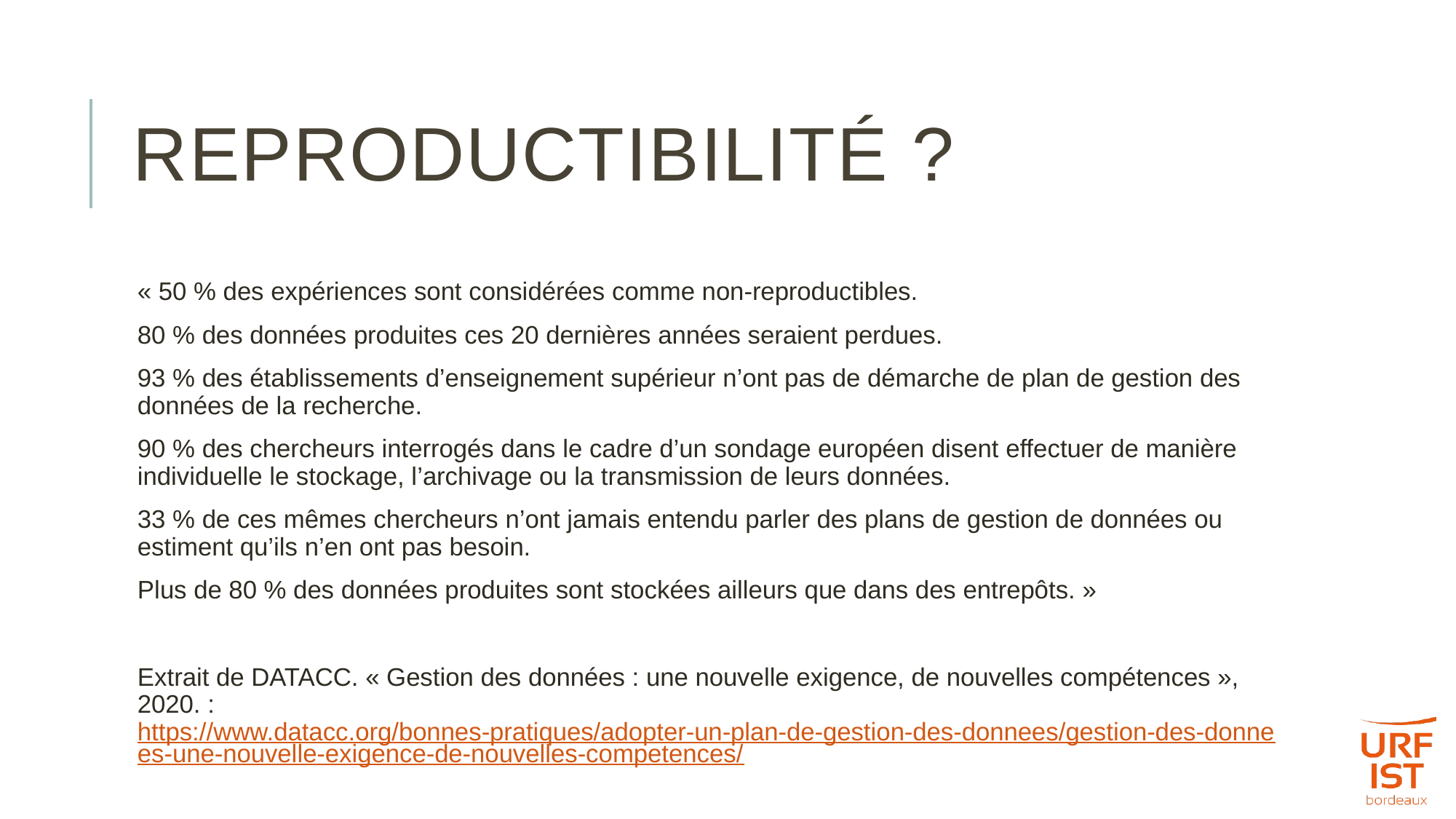

# Reproductibilité ?
« 50 % des expériences sont considérées comme non-reproductibles.
80 % des données produites ces 20 dernières années seraient perdues.
93 % des établissements d’enseignement supérieur n’ont pas de démarche de plan de gestion des données de la recherche.
90 % des chercheurs interrogés dans le cadre d’un sondage européen disent effectuer de manière individuelle le stockage, l’archivage ou la transmission de leurs données.
33 % de ces mêmes chercheurs n’ont jamais entendu parler des plans de gestion de données ou estiment qu’ils n’en ont pas besoin.
Plus de 80 % des données produites sont stockées ailleurs que dans des entrepôts. »

Extrait de DATACC. « Gestion des données : une nouvelle exigence, de nouvelles compétences », 2020. : https://www.datacc.org/bonnes-pratiques/adopter-un-plan-de-gestion-des-donnees/gestion-des-donnees-une-nouvelle-exigence-de-nouvelles-competences/